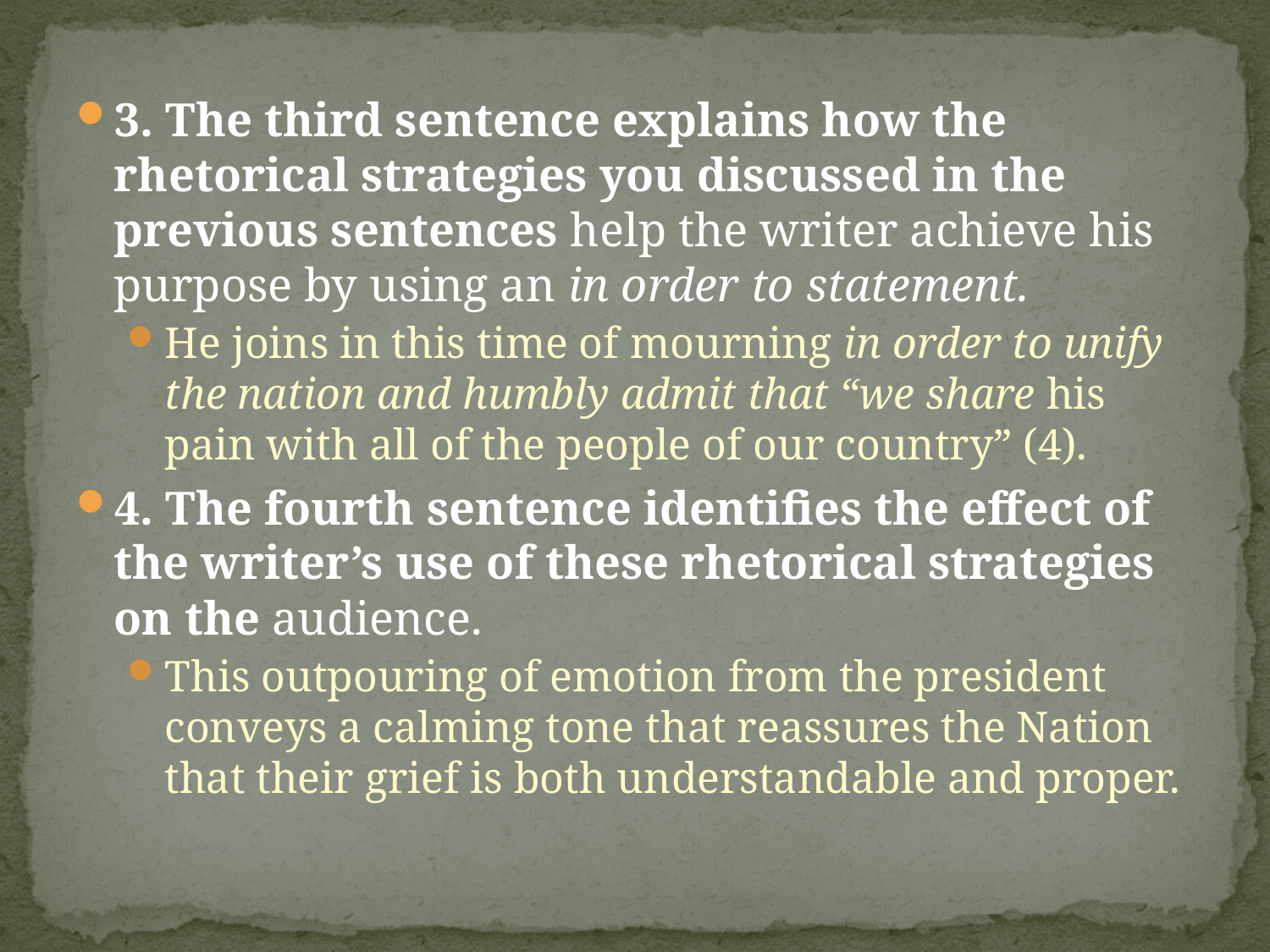

3. The third sentence explains how the rhetorical strategies you discussed in the previous sentences help the writer achieve his purpose by using an in order to statement.
He joins in this time of mourning in order to unify the nation and humbly admit that “we share his pain with all of the people of our country” (4).
4. The fourth sentence identifies the effect of the writer’s use of these rhetorical strategies on the audience.
This outpouring of emotion from the president conveys a calming tone that reassures the Nation that their grief is both understandable and proper.